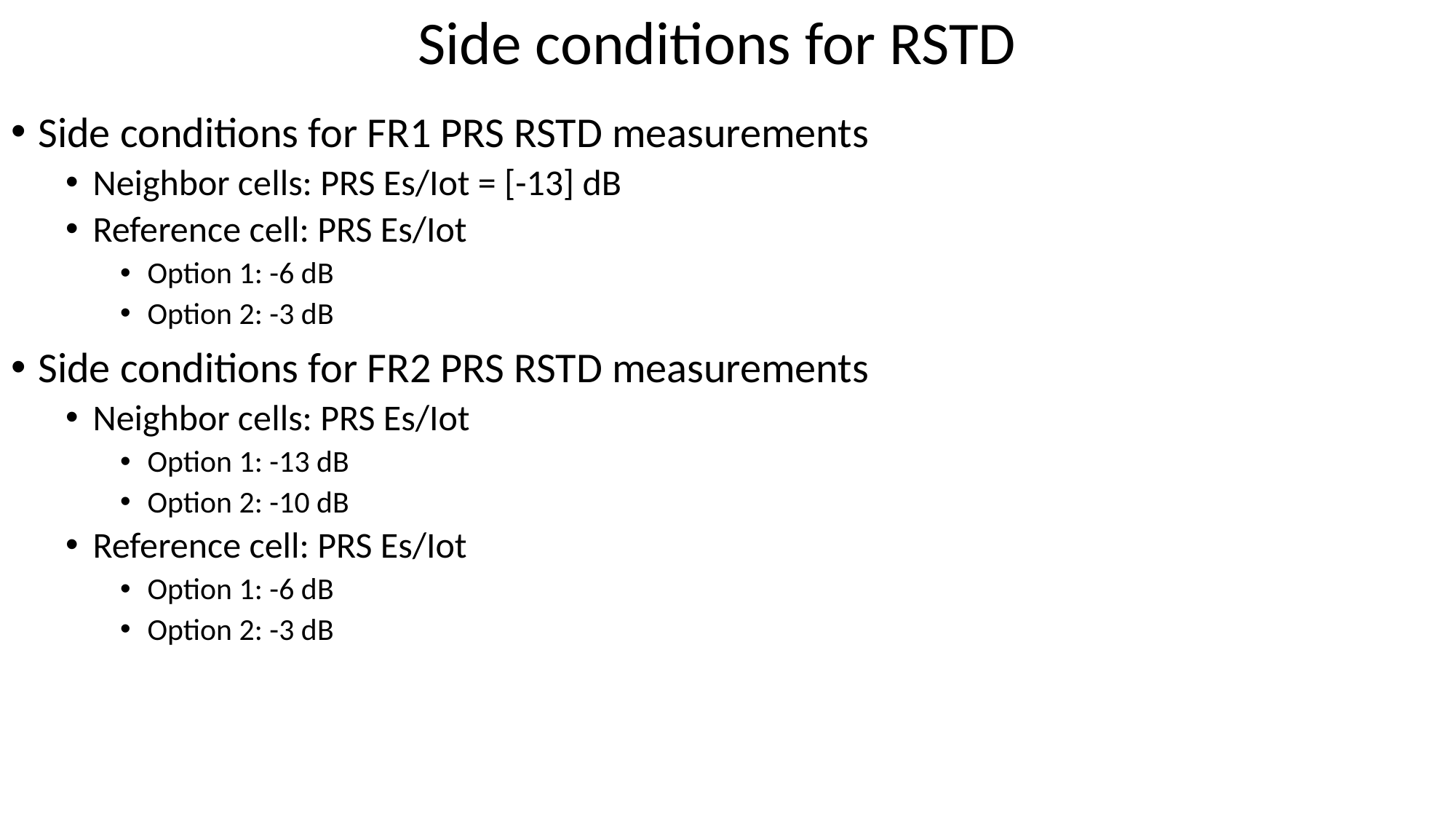

# Side conditions for RSTD
Side conditions for FR1 PRS RSTD measurements
Neighbor cells: PRS Es/Iot = [-13] dB
Reference cell: PRS Es/Iot
Option 1: -6 dB
Option 2: -3 dB
Side conditions for FR2 PRS RSTD measurements
Neighbor cells: PRS Es/Iot
Option 1: -13 dB
Option 2: -10 dB
Reference cell: PRS Es/Iot
Option 1: -6 dB
Option 2: -3 dB